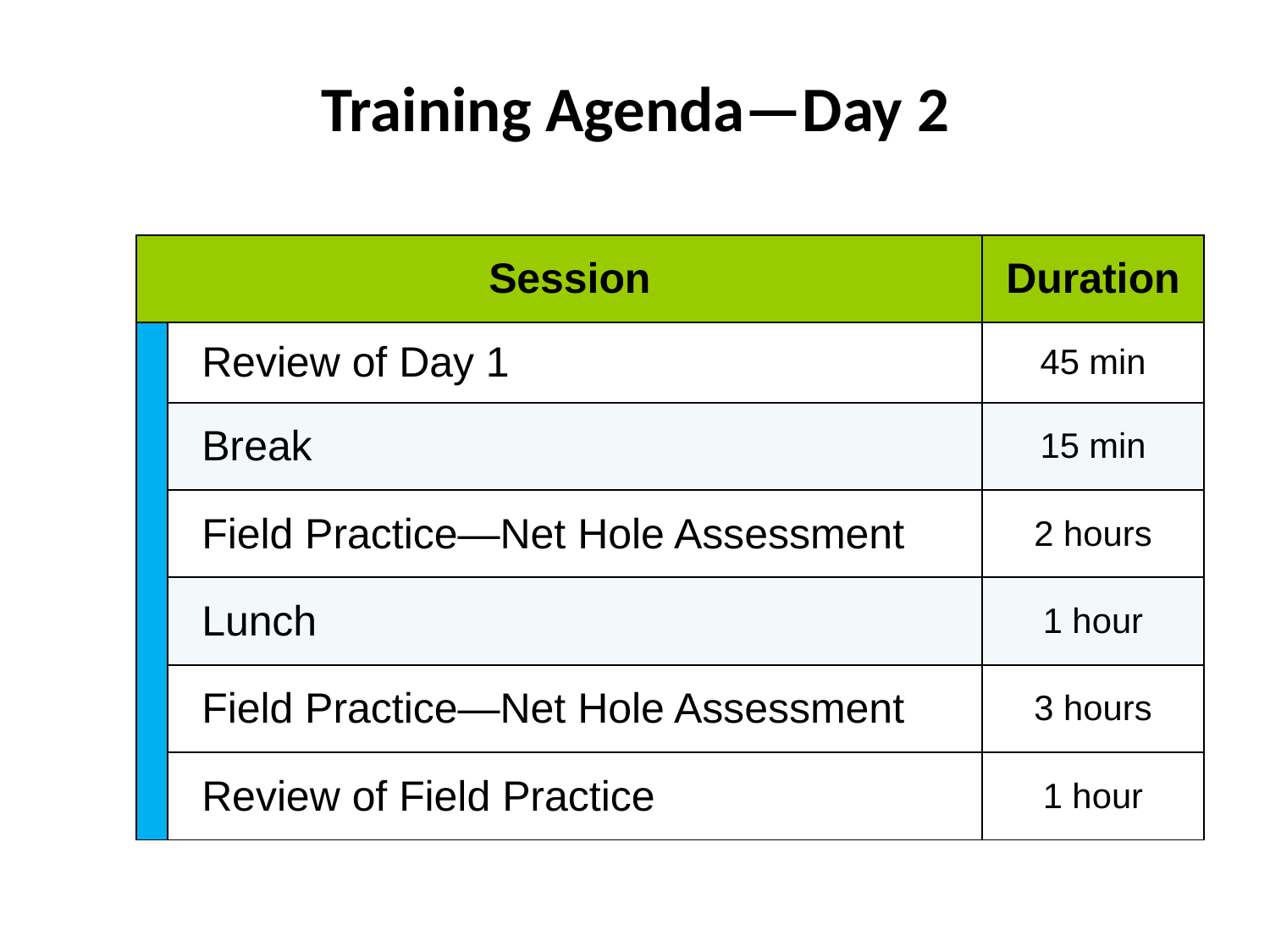

# Training Agenda—Day 2
| Session |  | Duration |
| --- | --- | --- |
|  | Review of Day 1 | 45 min |
|  | Break | 15 min |
|  | Field Practice—Net Hole Assessment | 2 hours |
|  | Lunch | 1 hour |
|  | Field Practice—Net Hole Assessment | 3 hours |
|  | Review of Field Practice | 1 hour |